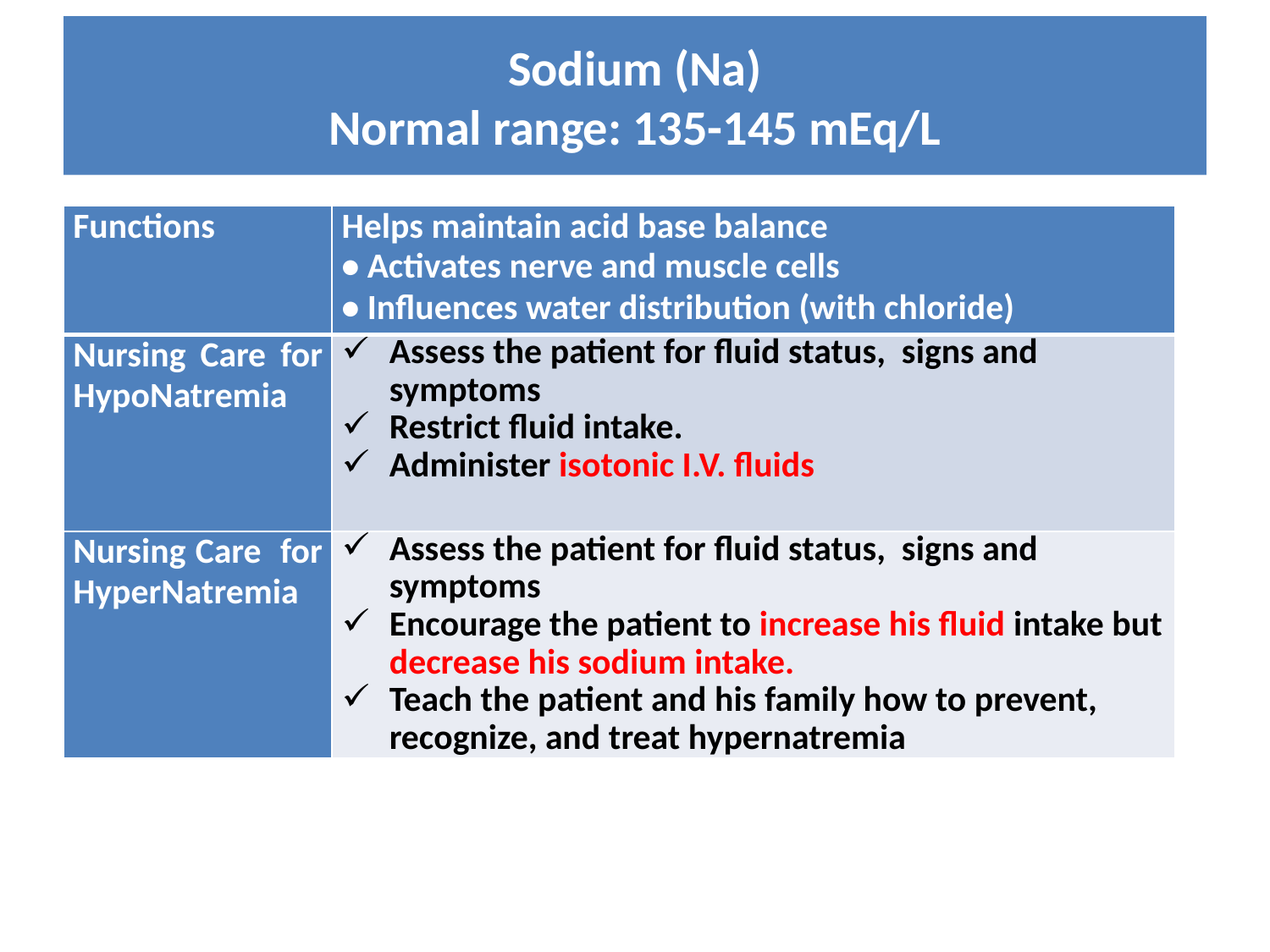

# Sodium (Na) Normal range: 135-145 mEq/L
| Functions | Helps maintain acid base balance • Activates nerve and muscle cells • Influences water distribution (with chloride) |
| --- | --- |
| Nursing Care for HypoNatremia | Assess the patient for fluid status, signs and symptoms Restrict fluid intake. Administer isotonic I.V. fluids |
| Nursing Care for HyperNatremia | Assess the patient for fluid status, signs and symptoms Encourage the patient to increase his fluid intake but decrease his sodium intake. Teach the patient and his family how to prevent, recognize, and treat hypernatremia |